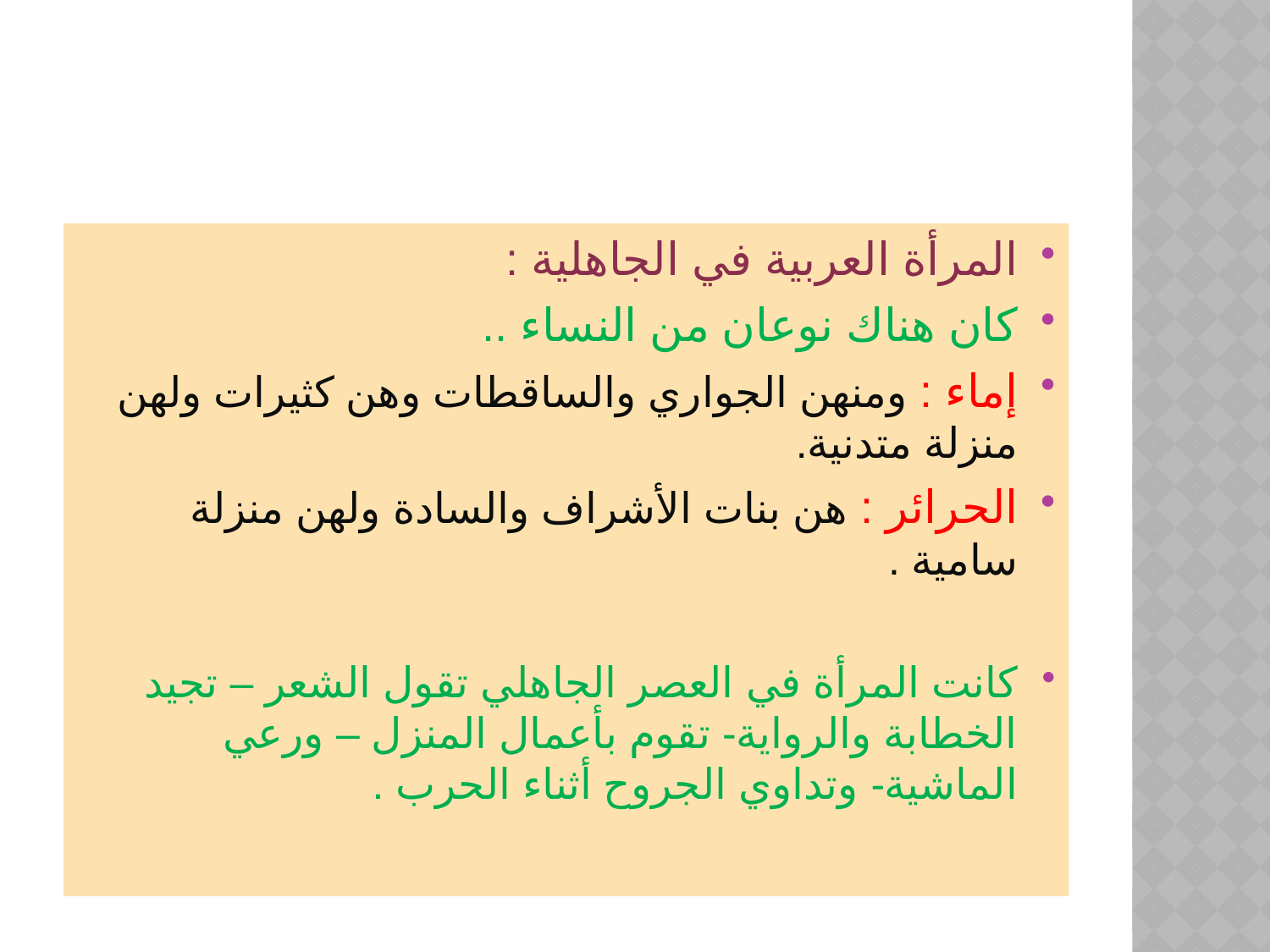

المرأة العربية في الجاهلية :
كان هناك نوعان من النساء ..
إماء : ومنهن الجواري والساقطات وهن كثيرات ولهن منزلة متدنية.
الحرائر : هن بنات الأشراف والسادة ولهن منزلة سامية .

كانت المرأة في العصر الجاهلي تقول الشعر – تجيد الخطابة والرواية- تقوم بأعمال المنزل – ورعي الماشية- وتداوي الجروح أثناء الحرب .